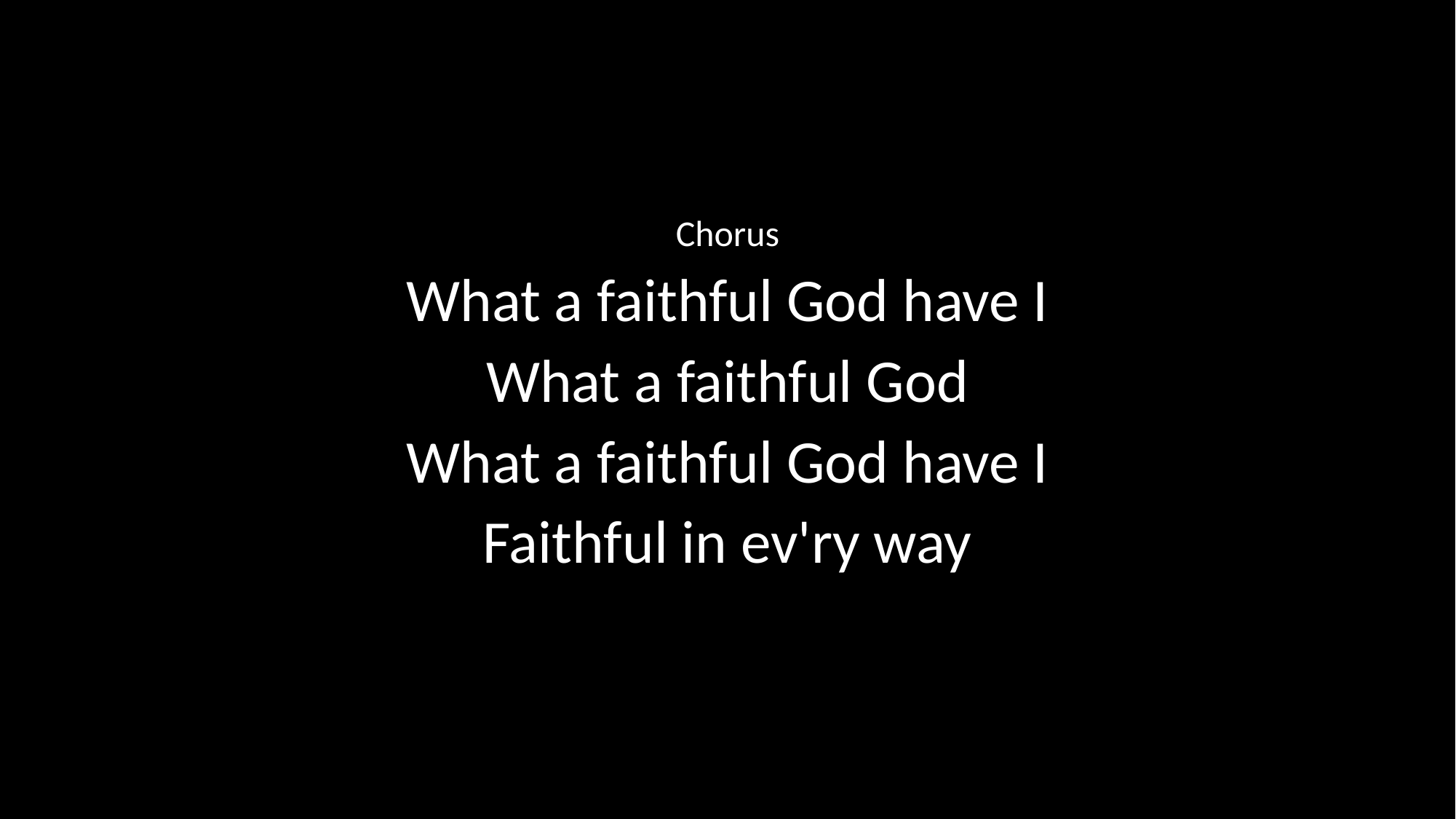

Chorus
What a faithful God have I
What a faithful God
What a faithful God have I
Faithful in ev'ry way